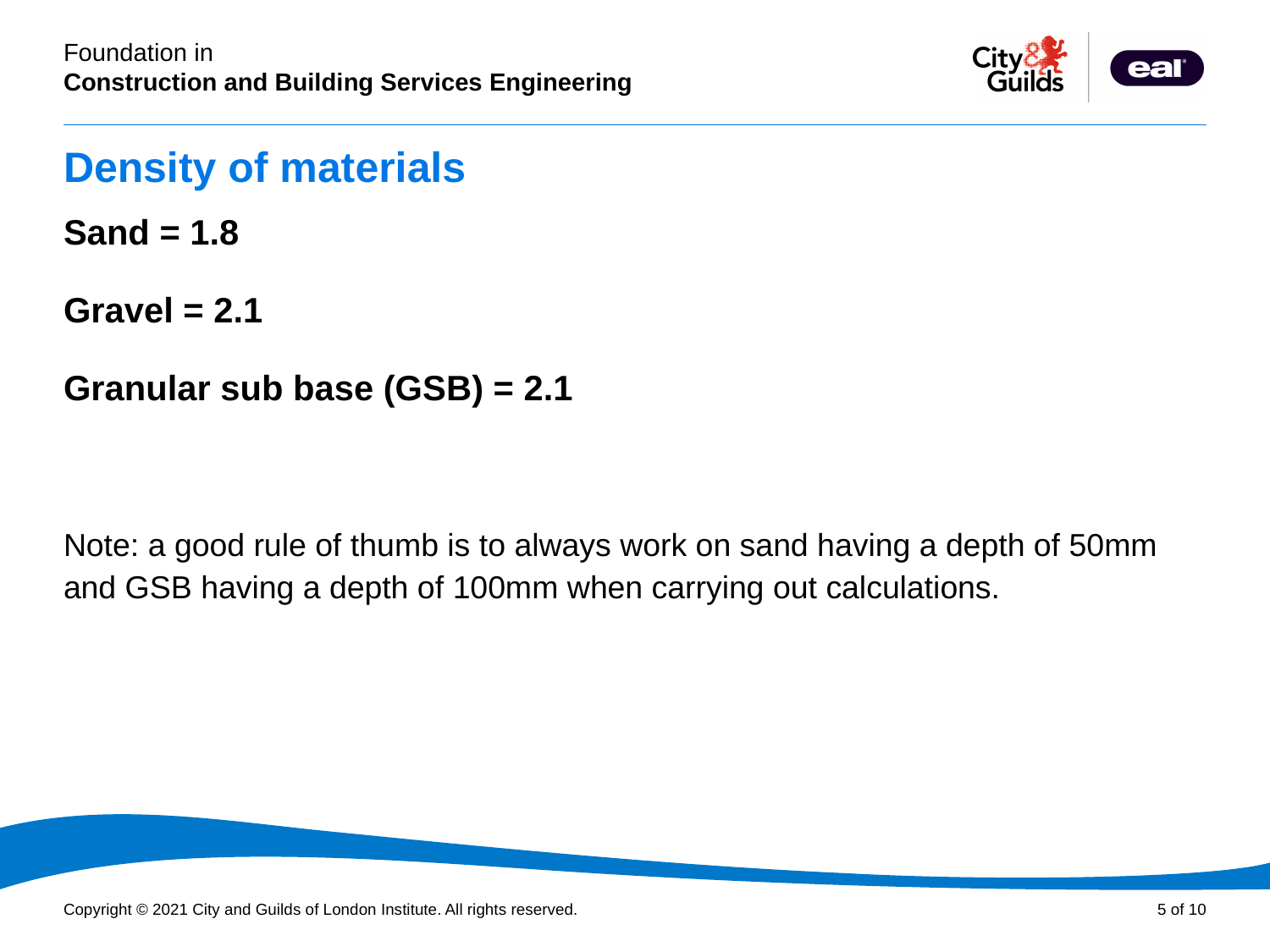

# Density of materials
Sand = 1.8
Gravel = 2.1
Granular sub base (GSB) = 2.1

Note: a good rule of thumb is to always work on sand having a depth of 50mm and GSB having a depth of 100mm when carrying out calculations.